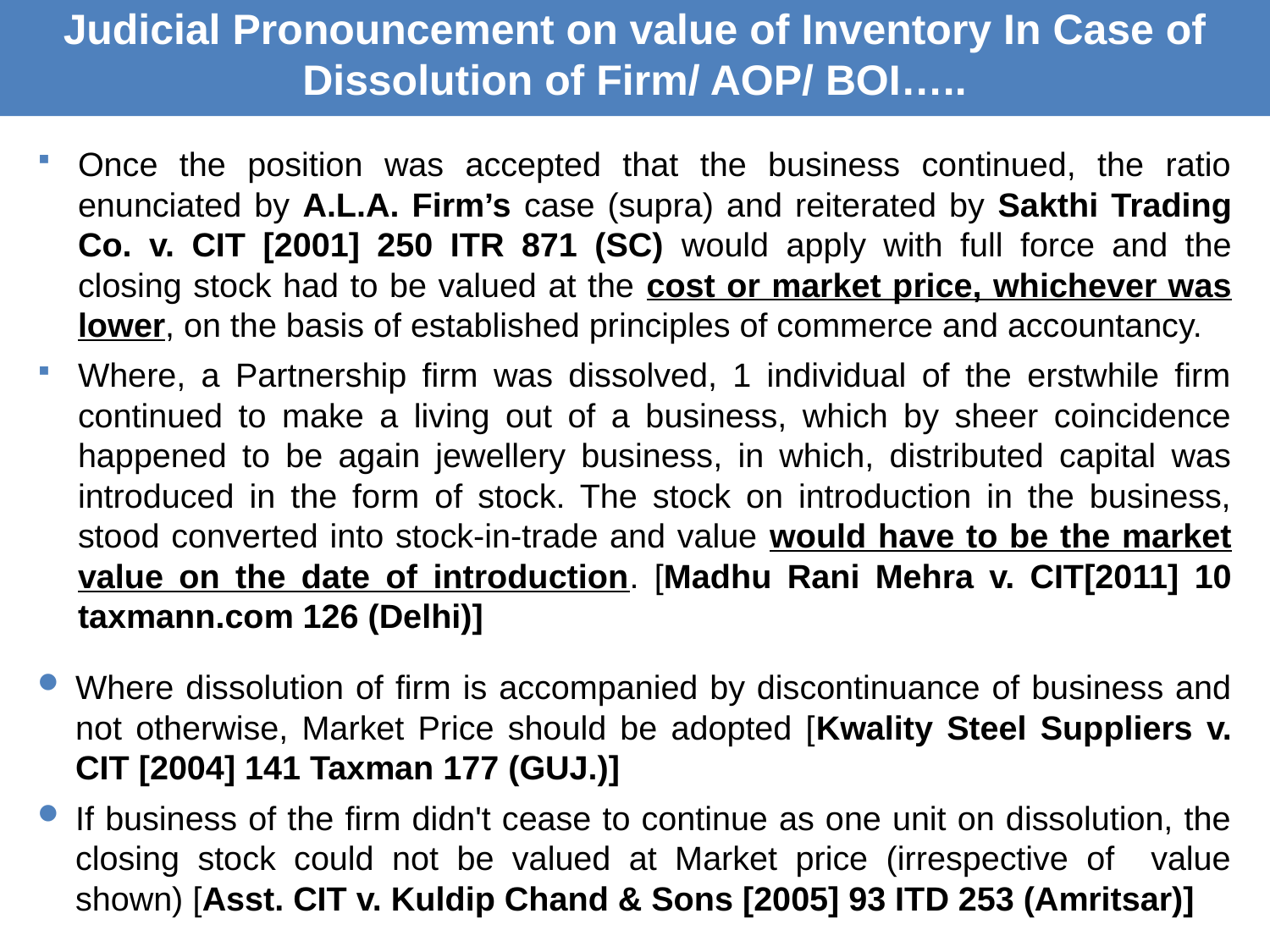

# Judicial Pronouncement on value of Inventory In Case of Dissolution of Firm/ AOP/ BOI…..
Once the position was accepted that the business continued, the ratio enunciated by A.L.A. Firm’s case (supra) and reiterated by Sakthi Trading Co. v. CIT [2001] 250 ITR 871 (SC) would apply with full force and the closing stock had to be valued at the cost or market price, whichever was lower, on the basis of established principles of commerce and accountancy.
Where, a Partnership firm was dissolved, 1 individual of the erstwhile firm continued to make a living out of a business, which by sheer coincidence happened to be again jewellery business, in which, distributed capital was introduced in the form of stock. The stock on introduction in the business, stood converted into stock-in-trade and value would have to be the market value on the date of introduction. [Madhu Rani Mehra v. CIT[2011] 10 taxmann.com 126 (Delhi)]

Where dissolution of firm is accompanied by discontinuance of business and not otherwise, Market Price should be adopted [Kwality Steel Suppliers v. CIT [2004] 141 Taxman 177 (GUJ.)]
If business of the firm didn't cease to continue as one unit on dissolution, the closing stock could not be valued at Market price (irrespective of  value shown) [Asst. CIT v. Kuldip Chand & Sons [2005] 93 ITD 253 (Amritsar)]